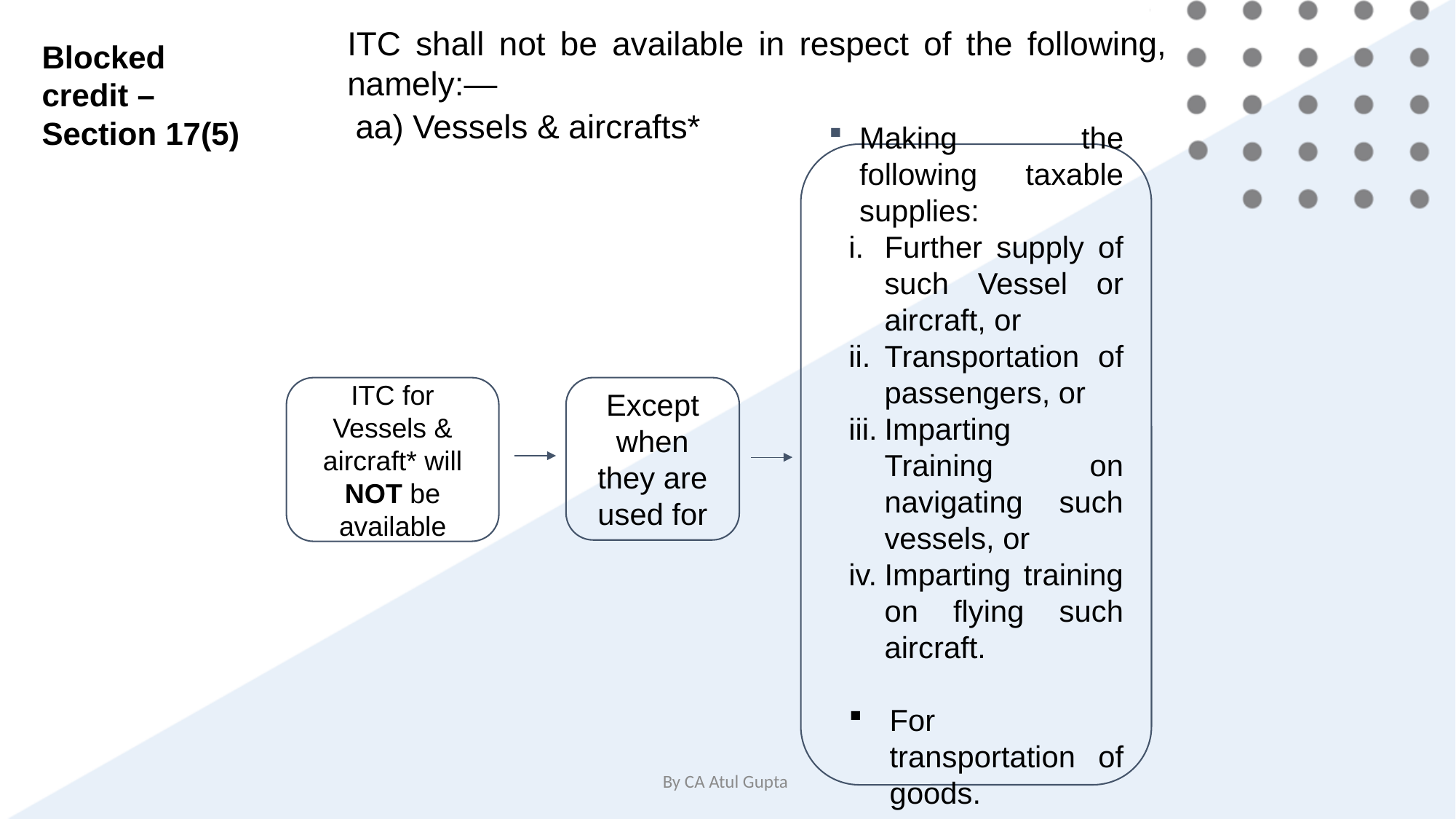

ITC shall not be available in respect of the following, namely:—

Blocked credit – Section 17(5)
aa) Vessels & aircrafts*

Making the following taxable supplies:
Further supply of such Vessel or aircraft, or
Transportation of passengers, or
Imparting Training on navigating such vessels, or
Imparting training on flying such aircraft.

For transportation of goods.

ITC for Vessels & aircraft* will NOT be available
Except when they are used for
By CA Atul Gupta